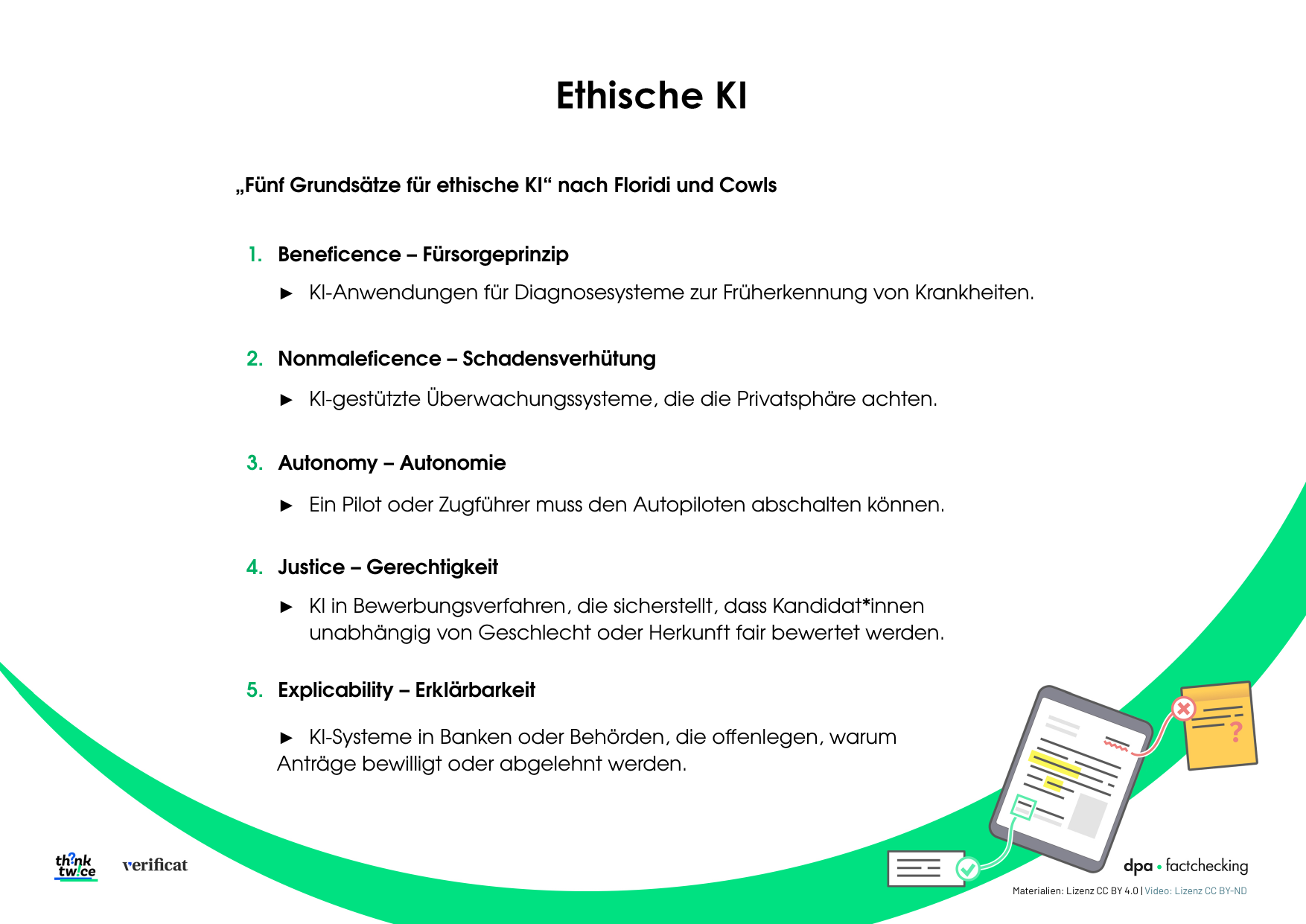

„Fünf Grundsätze für ethische KI“ nach Floridi und Cowls
Beneficence – Fürsorgeprinzip

Nonmaleficence – Schadensverhütung

Autonomy – Autonomie

Justice – Gerechtigkeit

Explicability – Erklärbarkeit
►	KI-Anwendungen für Diagnosesysteme zur Früherkennung von Krankheiten.
►	KI-gestützte Überwachungssysteme, die die Privatsphäre achten.
►	Ein Pilot oder Zugführer muss den Autopiloten abschalten können.
►	KI in Bewerbungsverfahren, die sicherstellt, dass Kandidat*innen
	unabhängig von Geschlecht oder Herkunft fair bewertet werden.
►	KI-Systeme in Banken oder Behörden, die offenlegen, warum 	Anträge bewilligt oder abgelehnt werden.
| Materialien: Lizenz CC BY 4.0 | Video: Lizenz CC BY-ND |
| --- |